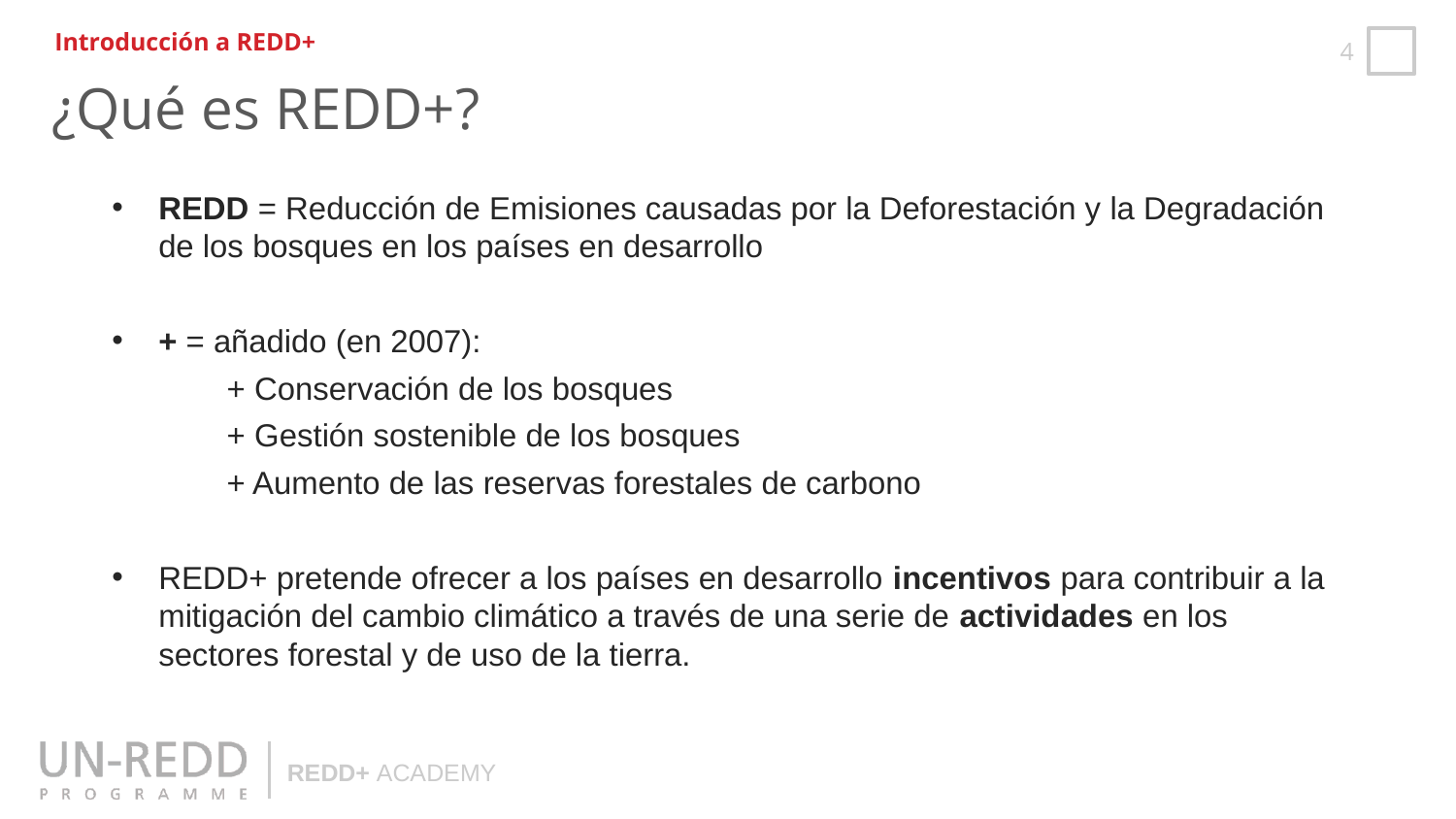

Introducción a REDD+
¿Qué es REDD+?
REDD = Reducción de Emisiones causadas por la Deforestación y la Degradación de los bosques en los países en desarrollo

+ = añadido (en 2007):
	+ Conservación de los bosques
	+ Gestión sostenible de los bosques
	+ Aumento de las reservas forestales de carbono

REDD+ pretende ofrecer a los países en desarrollo incentivos para contribuir a la mitigación del cambio climático a través de una serie de actividades en los sectores forestal y de uso de la tierra.